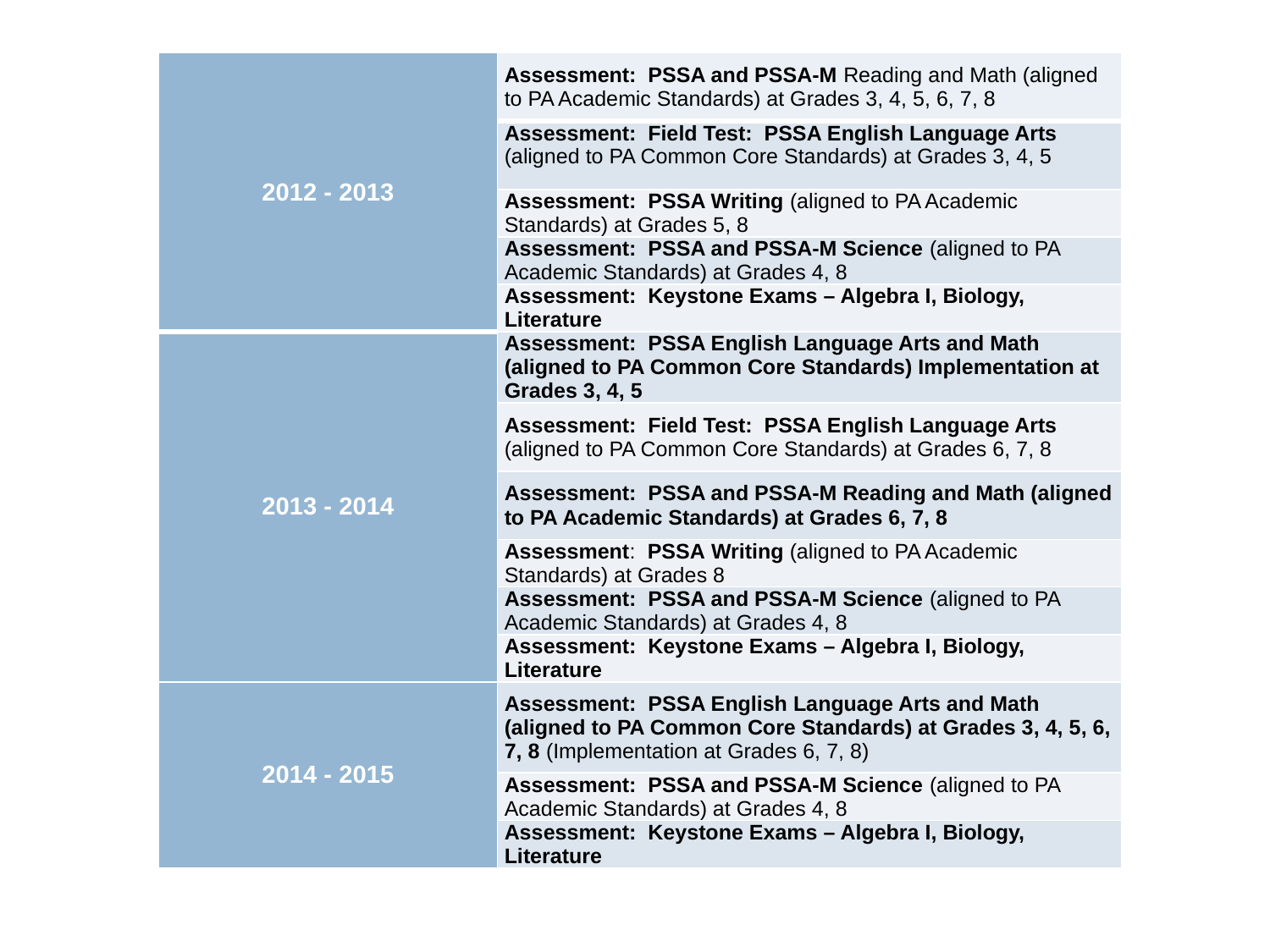

| 2012 - 2013 | Assessment: PSSA and PSSA-M Reading and Math (aligned to PA Academic Standards) at Grades 3, 4, 5, 6, 7, 8 |
| --- | --- |
|  | Assessment: Field Test: PSSA English Language Arts (aligned to PA Common Core Standards) at Grades 3, 4, 5 |
|  | Assessment: PSSA Writing (aligned to PA Academic Standards) at Grades 5, 8 |
|  | Assessment: PSSA and PSSA-M Science (aligned to PA Academic Standards) at Grades 4, 8 |
|  | Assessment: Keystone Exams – Algebra I, Biology, Literature |
| 2013 - 2014 | Assessment: PSSA English Language Arts and Math (aligned to PA Common Core Standards) Implementation at Grades 3, 4, 5 |
|  | Assessment: Field Test: PSSA English Language Arts (aligned to PA Common Core Standards) at Grades 6, 7, 8 |
|  | Assessment: PSSA and PSSA-M Reading and Math (aligned to PA Academic Standards) at Grades 6, 7, 8 |
|  | Assessment: PSSA Writing (aligned to PA Academic Standards) at Grades 8 |
|  | Assessment: PSSA and PSSA-M Science (aligned to PA Academic Standards) at Grades 4, 8 |
|  | Assessment: Keystone Exams – Algebra I, Biology, Literature |
| 2014 - 2015 | Assessment: PSSA English Language Arts and Math (aligned to PA Common Core Standards) at Grades 3, 4, 5, 6, 7, 8 (Implementation at Grades 6, 7, 8) |
|  | Assessment: PSSA and PSSA-M Science (aligned to PA Academic Standards) at Grades 4, 8 |
|  | Assessment: Keystone Exams – Algebra I, Biology, Literature |